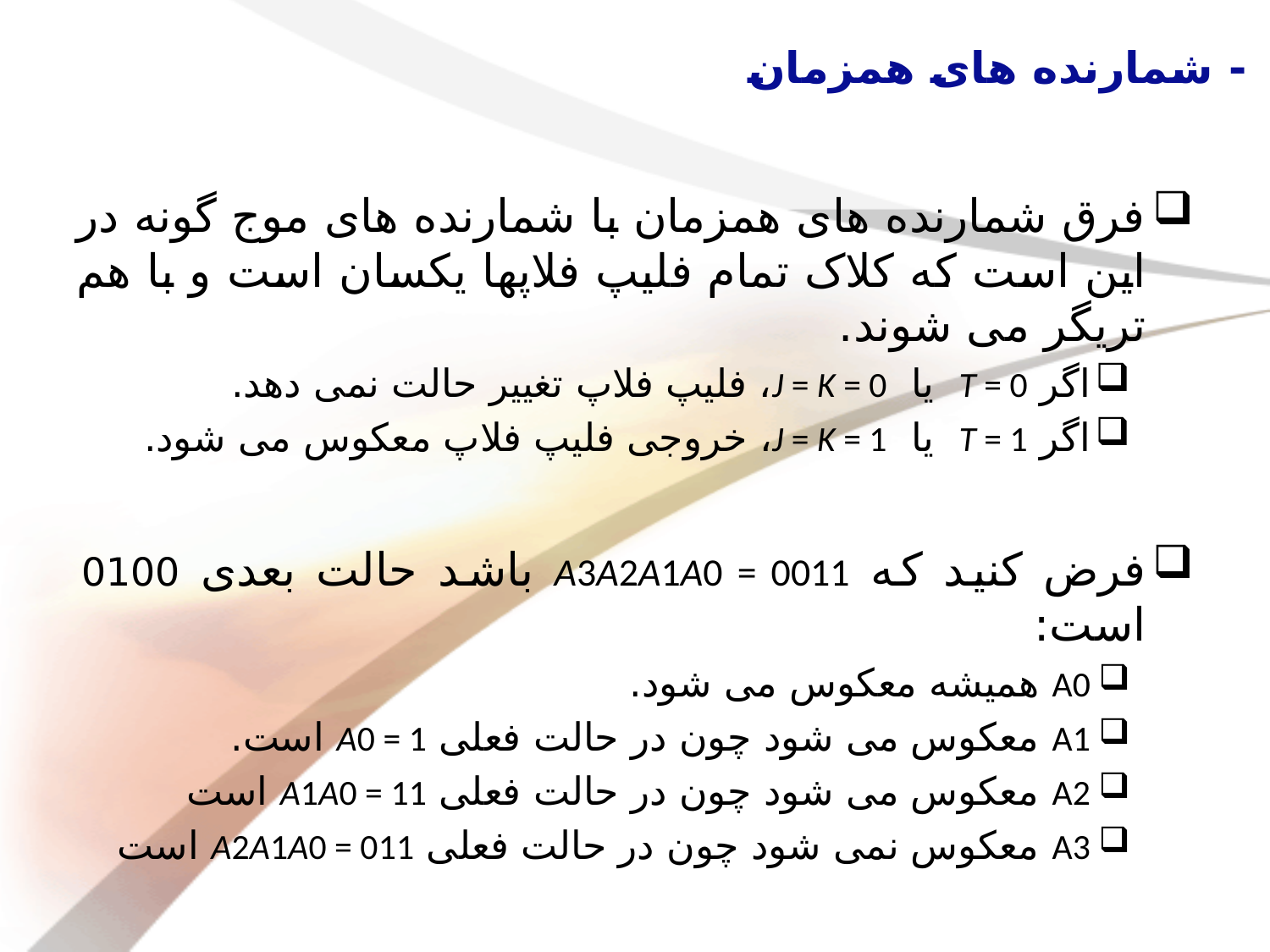

# - شمارنده های همزمان
فرق شمارنده های همزمان با شمارنده های موج گونه در این است که کلاک تمام فلیپ فلاپها یکسان است و با هم تریگر می شوند.
اگر T = 0  یا  J = K = 0، فلیپ فلاپ تغییر حالت نمی دهد.
اگر T = 1  یا  J = K = 1، خروجی فلیپ فلاپ معکوس می شود.

فرض کنید که A3A2A1A0 = 0011 باشد حالت بعدی 0100 است:
A0 همیشه معکوس می شود.
A1 معکوس می شود چون در حالت فعلی A0 = 1 است.
A2 معکوس می شود چون در حالت فعلی A1A0 = 11 است
A3 معکوس نمی شود چون در حالت فعلی A2A1A0 = 011 است